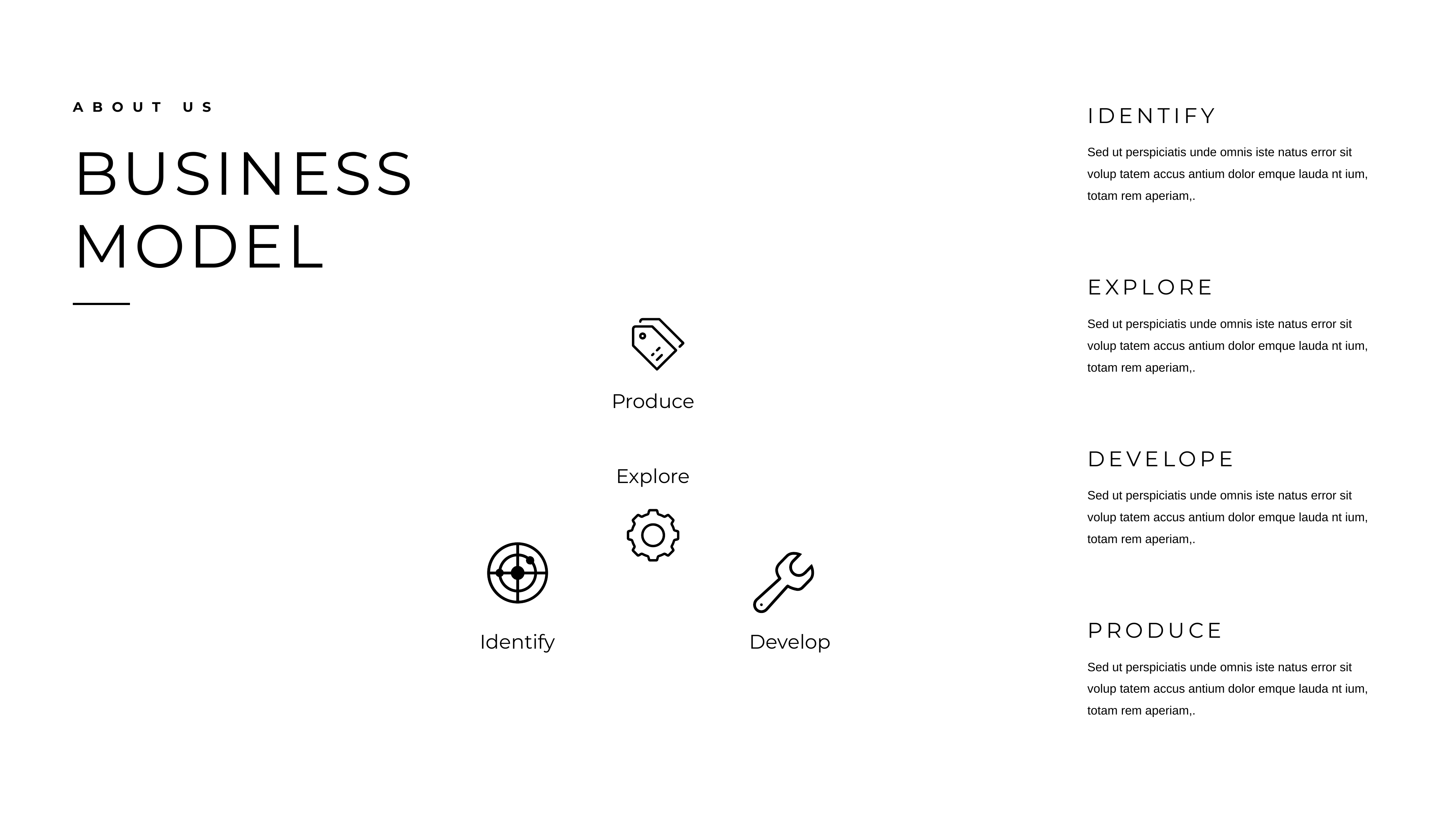

About us
Identify
Sed ut perspiciatis unde omnis iste natus error sit volup tatem accus antium dolor emque lauda nt ium, totam rem aperiam,.
Business Model

explore
Sed ut perspiciatis unde omnis iste natus error sit volup tatem accus antium dolor emque lauda nt ium, totam rem aperiam,.

Produce
develope
Sed ut perspiciatis unde omnis iste natus error sit volup tatem accus antium dolor emque lauda nt ium, totam rem aperiam,.
Explore

produce
Sed ut perspiciatis unde omnis iste natus error sit volup tatem accus antium dolor emque lauda nt ium, totam rem aperiam,.
Identify
Develop